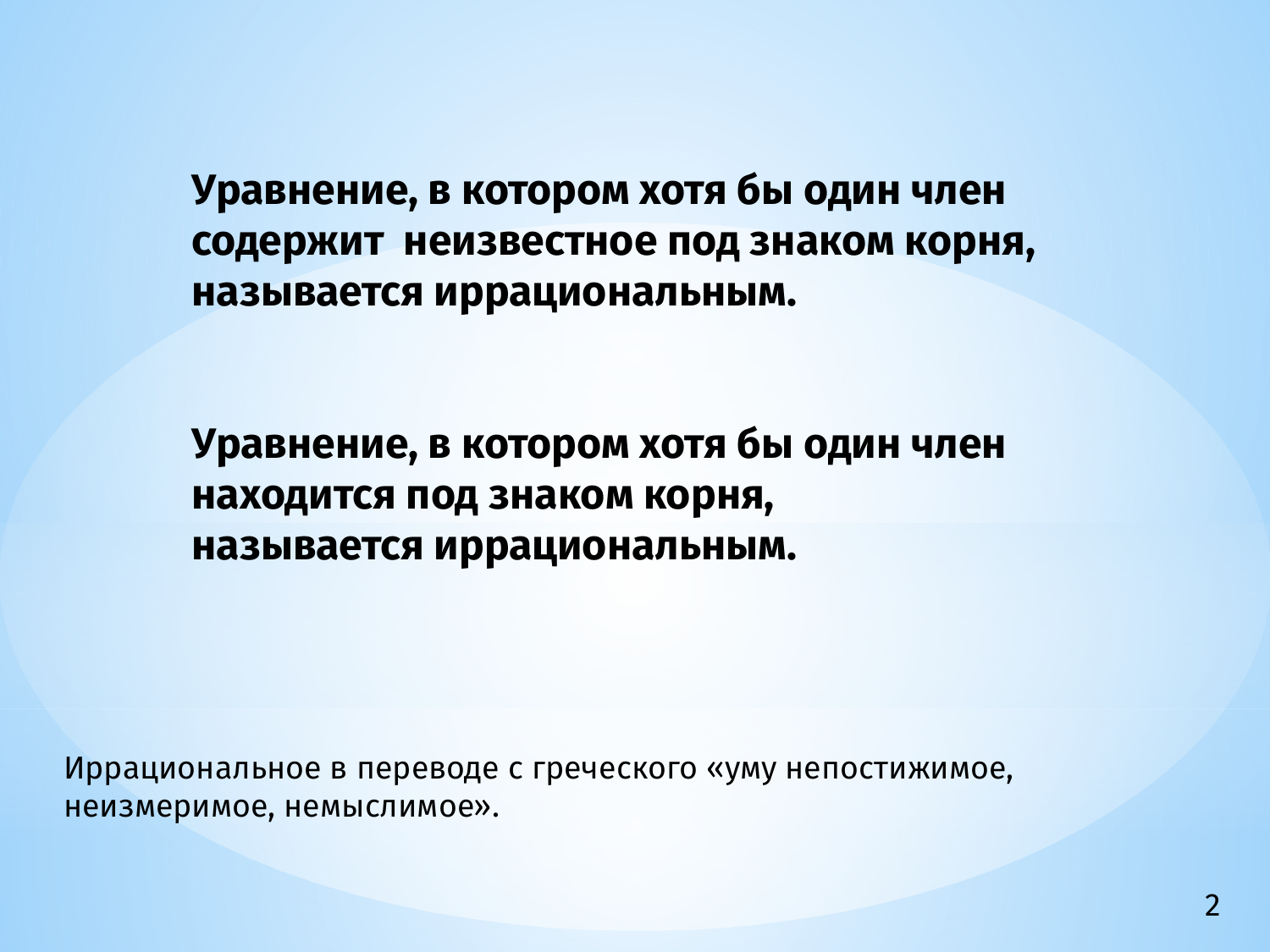

Уравнение, в котором хотя бы один член
содержит  неизвестное под знаком корня,
называется иррациональным.

Уравнение, в котором хотя бы один член
находится под знаком корня,
называется иррациональным.
Иррациональное в переводе с греческого «уму непостижимое,
неизмеримое, немыслимое».
2